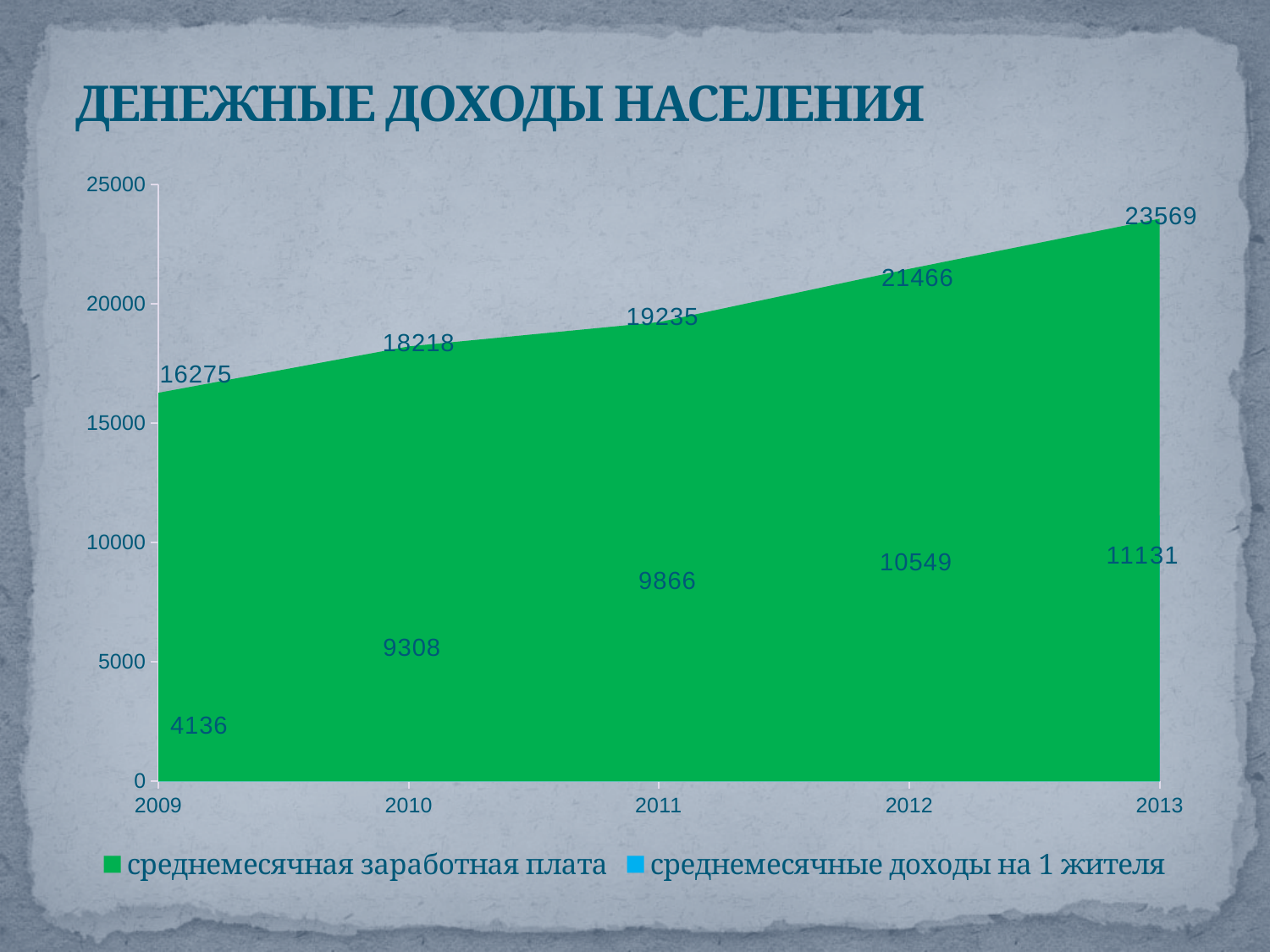

# Денежные доходы населения

### Chart

| Category | среднемесячная заработная плата | среднемесячные доходы на 1 жителя |
|---|---|---|
| 2009 | 16275.0 | 4136.0 |
| 2010 | 18218.0 | 9308.0 |
| 2011 | 19235.0 | 9866.0 |
| 2012 | 21466.0 | 10549.0 |
| 2013 | 23569.0 | 11131.0 |